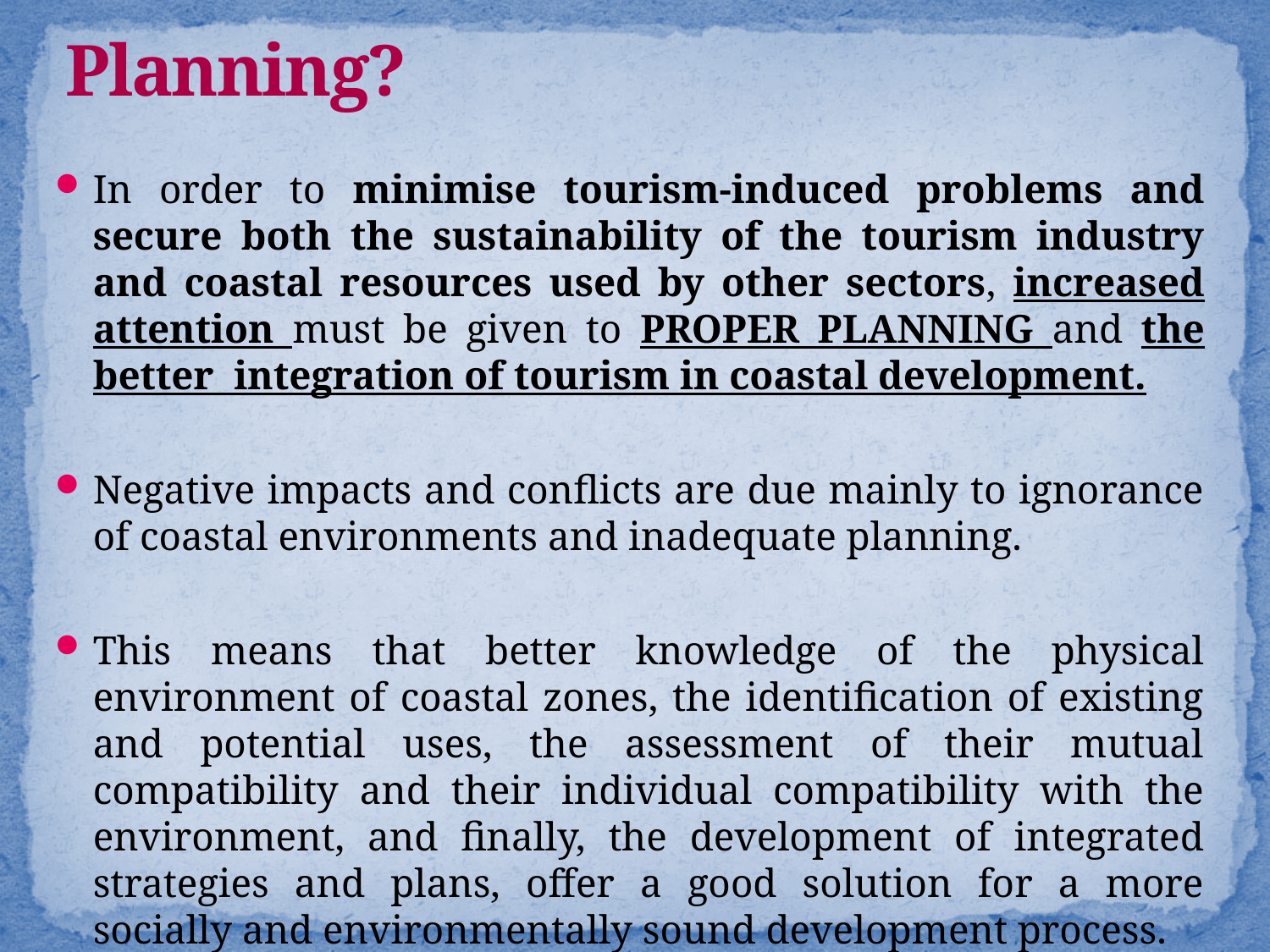

# Planning?
In order to minimise tourism-induced problems and secure both the sustainability of the tourism industry and coastal resources used by other sectors, increased attention must be given to PROPER PLANNING and the better  integration of tourism in coastal development.

Negative impacts and conflicts are due mainly to ignorance of coastal environments and inadequate planning.

This means that better knowledge of the physical environment of coastal zones, the identification of existing and potential uses, the assessment of their mutual compatibility and their individual compatibility with the environment, and finally, the development of integrated strategies and plans, offer a good solution for a more socially and environmentally sound development process.